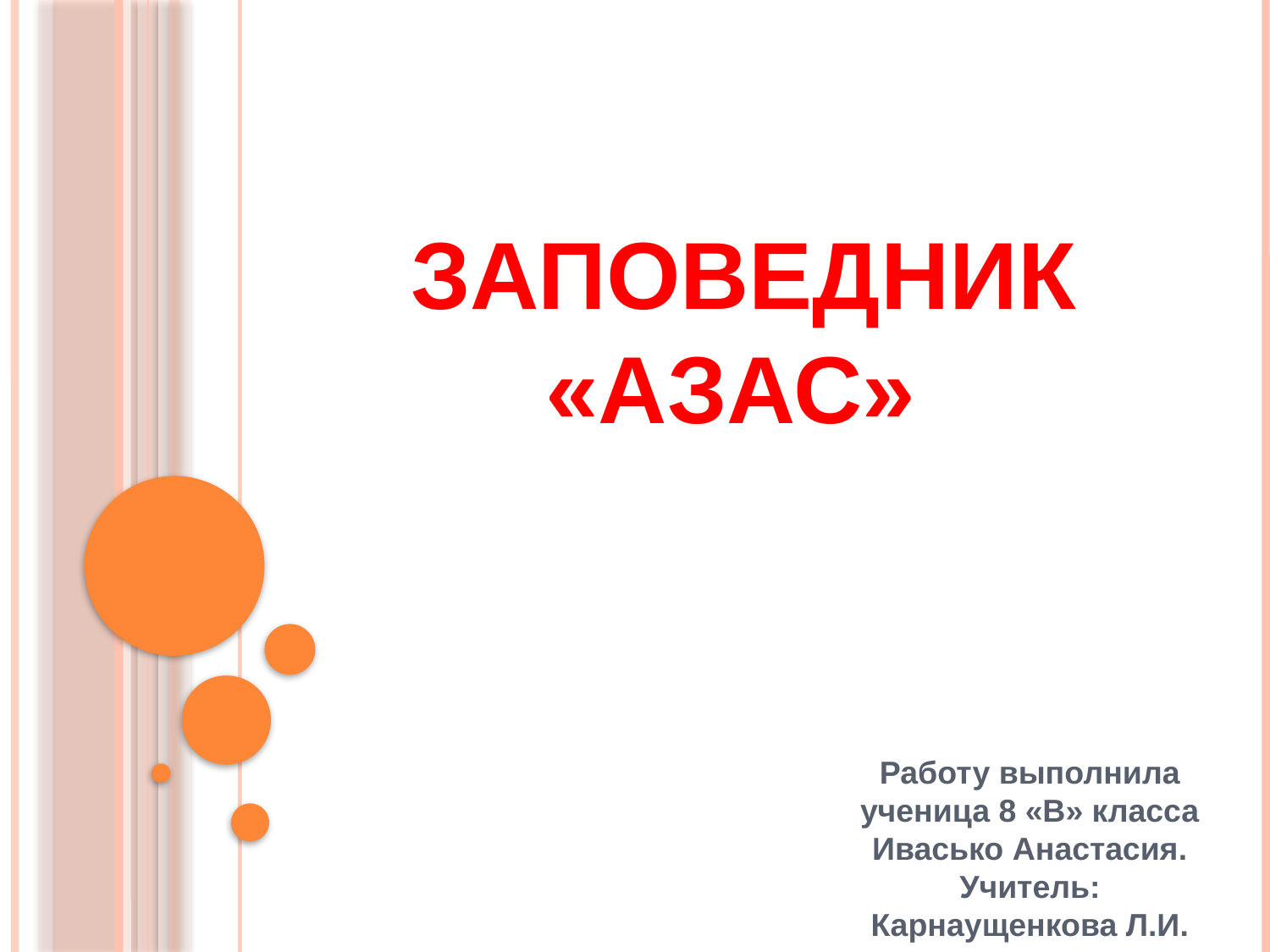

# Заповедник «азас»
Работу выполнила ученица 8 «В» класса
Ивасько Анастасия. Учитель: Карнаущенкова Л.И.